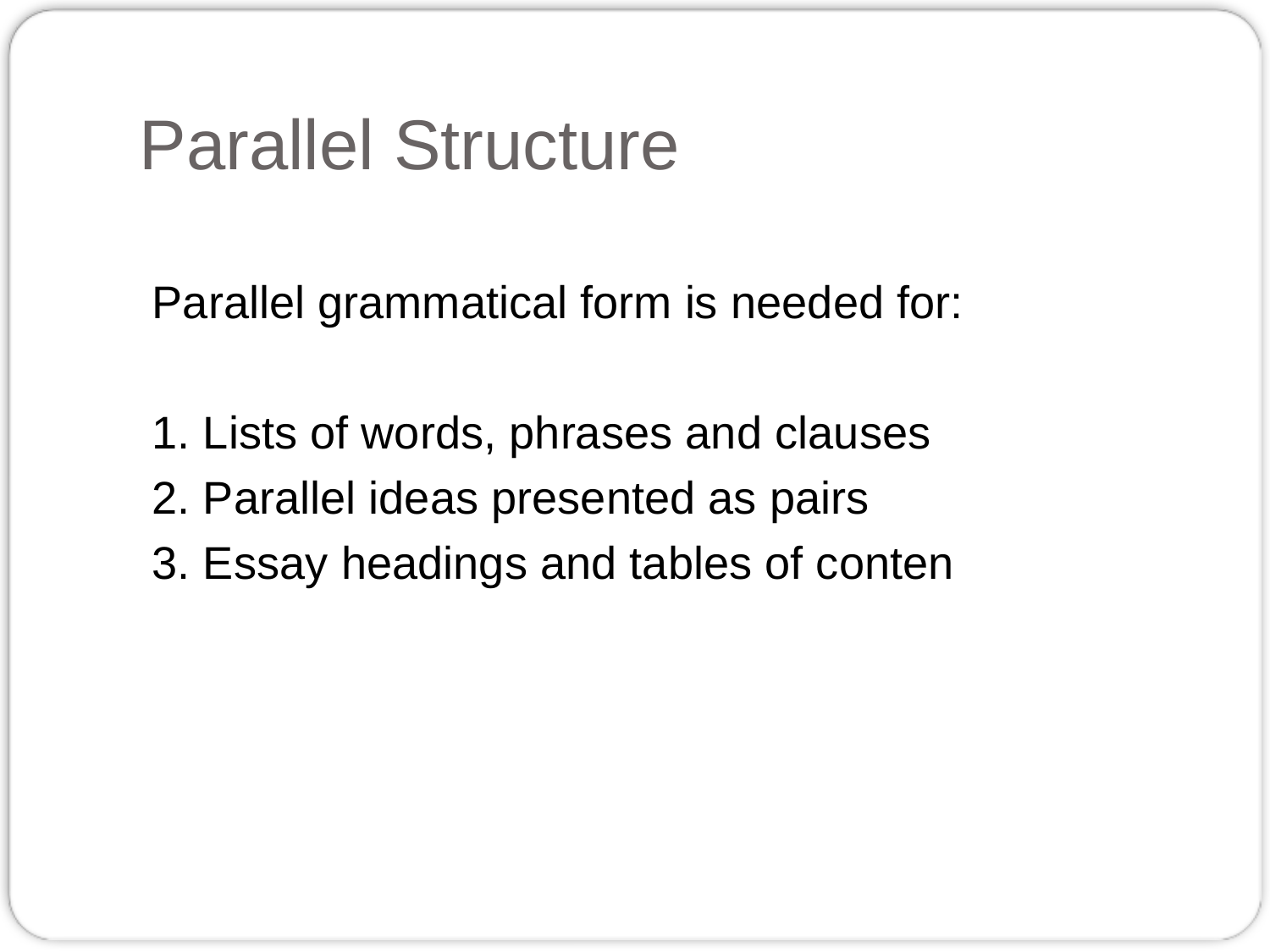

# Parallel Structure

 Parallel grammatical form is needed for:

 1. Lists of words, phrases and clauses
 2. Parallel ideas presented as pairs
 3. Essay headings and tables of conten